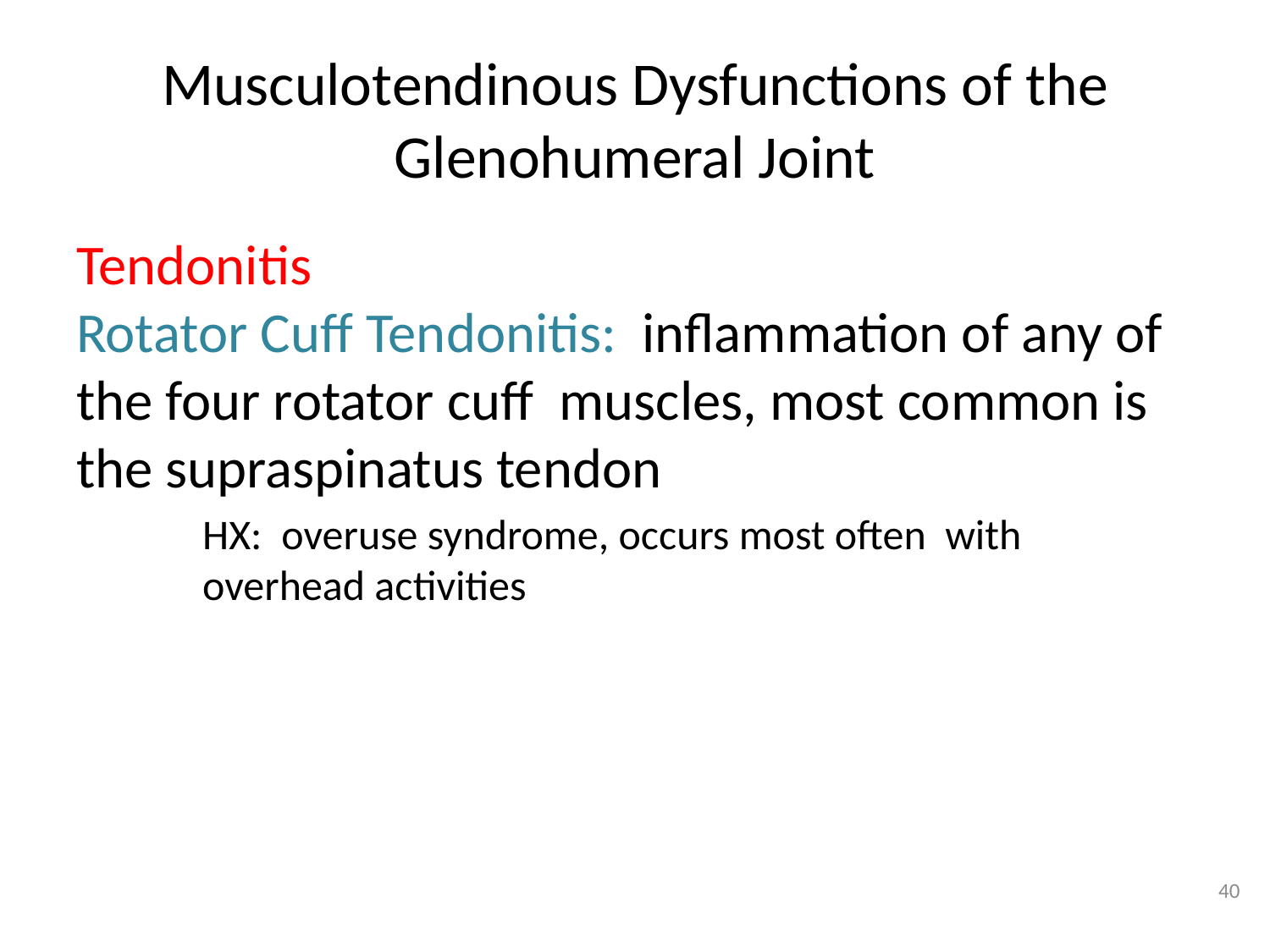

# Musculotendinous Dysfunctions of the Glenohumeral Joint
Tendonitis
Rotator Cuff Tendonitis:  inflammation of any of the four rotator cuff  muscles, most common is the supraspinatus tendon
HX:  overuse syndrome, occurs most often  with overhead activities
40